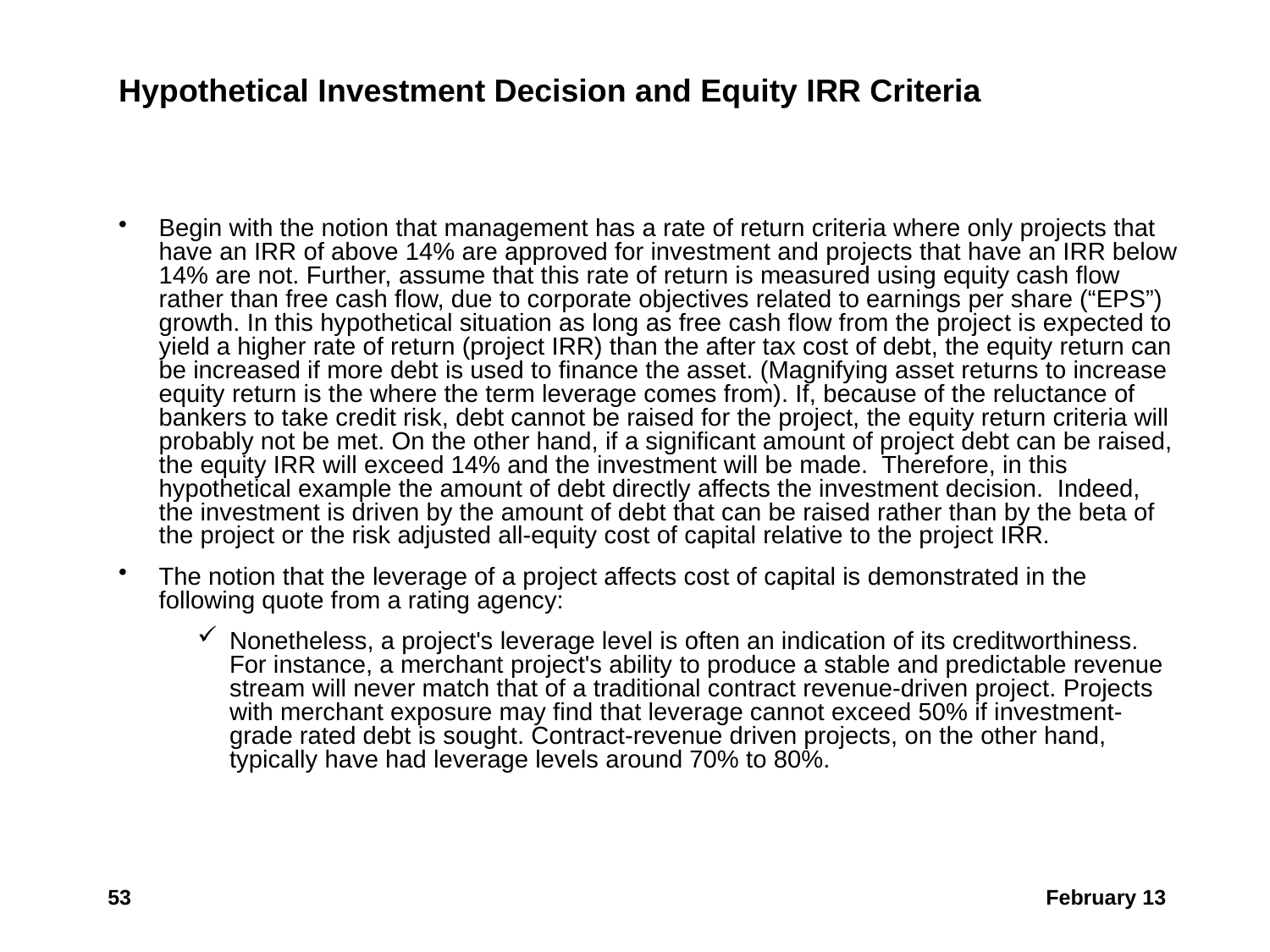

# Hypothetical Investment Decision and Equity IRR Criteria
Begin with the notion that management has a rate of return criteria where only projects that have an IRR of above 14% are approved for investment and projects that have an IRR below 14% are not. Further, assume that this rate of return is measured using equity cash flow rather than free cash flow, due to corporate objectives related to earnings per share (“EPS”) growth. In this hypothetical situation as long as free cash flow from the project is expected to yield a higher rate of return (project IRR) than the after tax cost of debt, the equity return can be increased if more debt is used to finance the asset. (Magnifying asset returns to increase equity return is the where the term leverage comes from). If, because of the reluctance of bankers to take credit risk, debt cannot be raised for the project, the equity return criteria will probably not be met. On the other hand, if a significant amount of project debt can be raised, the equity IRR will exceed 14% and the investment will be made.  Therefore, in this hypothetical example the amount of debt directly affects the investment decision.  Indeed, the investment is driven by the amount of debt that can be raised rather than by the beta of the project or the risk adjusted all-equity cost of capital relative to the project IRR.
The notion that the leverage of a project affects cost of capital is demonstrated in the following quote from a rating agency:
Nonetheless, a project's leverage level is often an indication of its creditworthiness. For instance, a merchant project's ability to produce a stable and predictable revenue stream will never match that of a traditional contract revenue-driven project. Projects with merchant exposure may find that leverage cannot exceed 50% if investment-grade rated debt is sought. Contract-revenue driven projects, on the other hand, typically have had leverage levels around 70% to 80%.